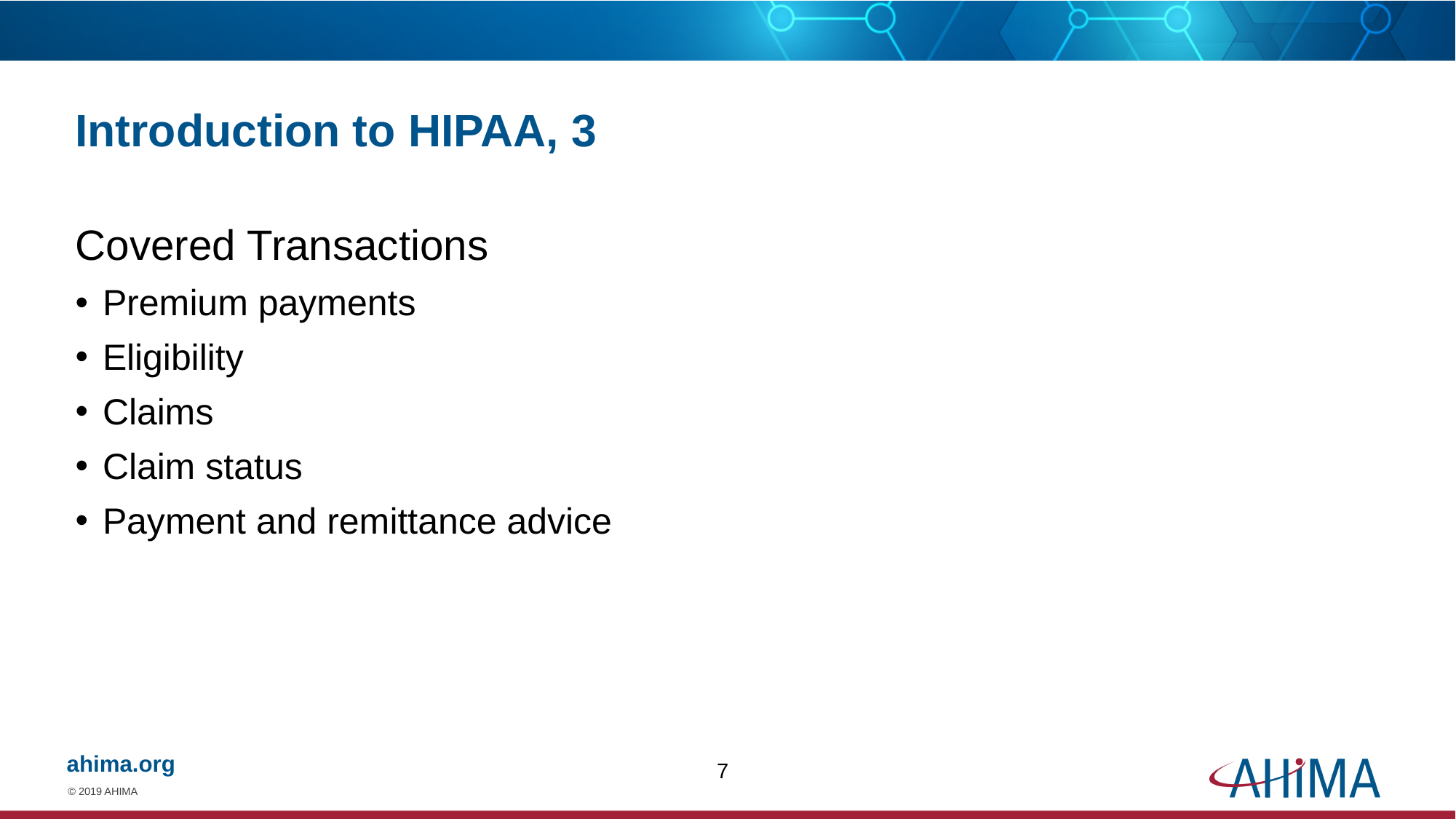

# Introduction to HIPAA, 3
Covered Transactions
Premium payments
Eligibility
Claims
Claim status
Payment and remittance advice